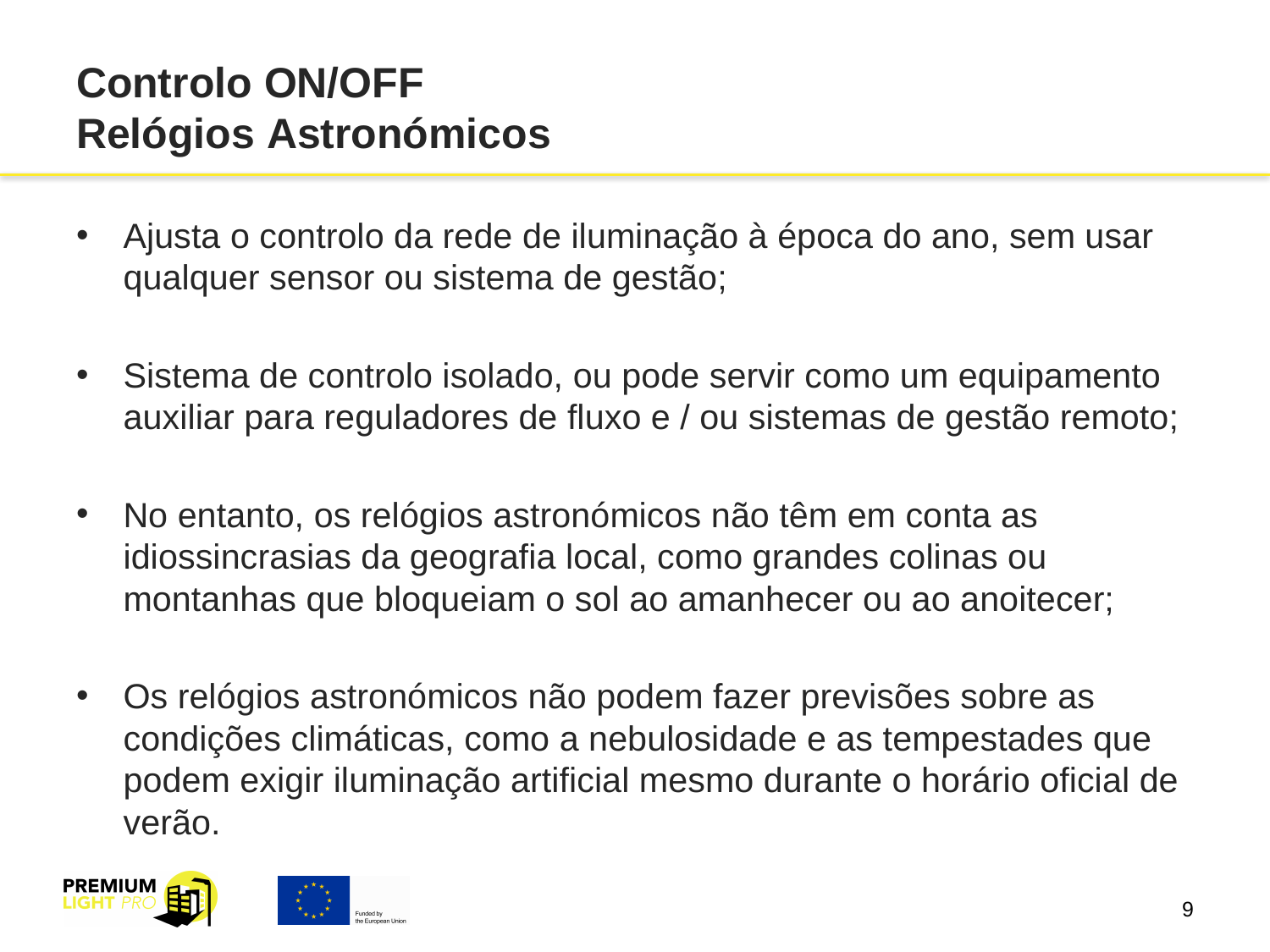

# Controlo ON/OFF Relógios Astronómicos
Ajusta o controlo da rede de iluminação à época do ano, sem usar qualquer sensor ou sistema de gestão;

Sistema de controlo isolado, ou pode servir como um equipamento auxiliar para reguladores de fluxo e / ou sistemas de gestão remoto;

No entanto, os relógios astronómicos não têm em conta as idiossincrasias da geografia local, como grandes colinas ou montanhas que bloqueiam o sol ao amanhecer ou ao anoitecer;

Os relógios astronómicos não podem fazer previsões sobre as condições climáticas, como a nebulosidade e as tempestades que podem exigir iluminação artificial mesmo durante o horário oficial de verão.